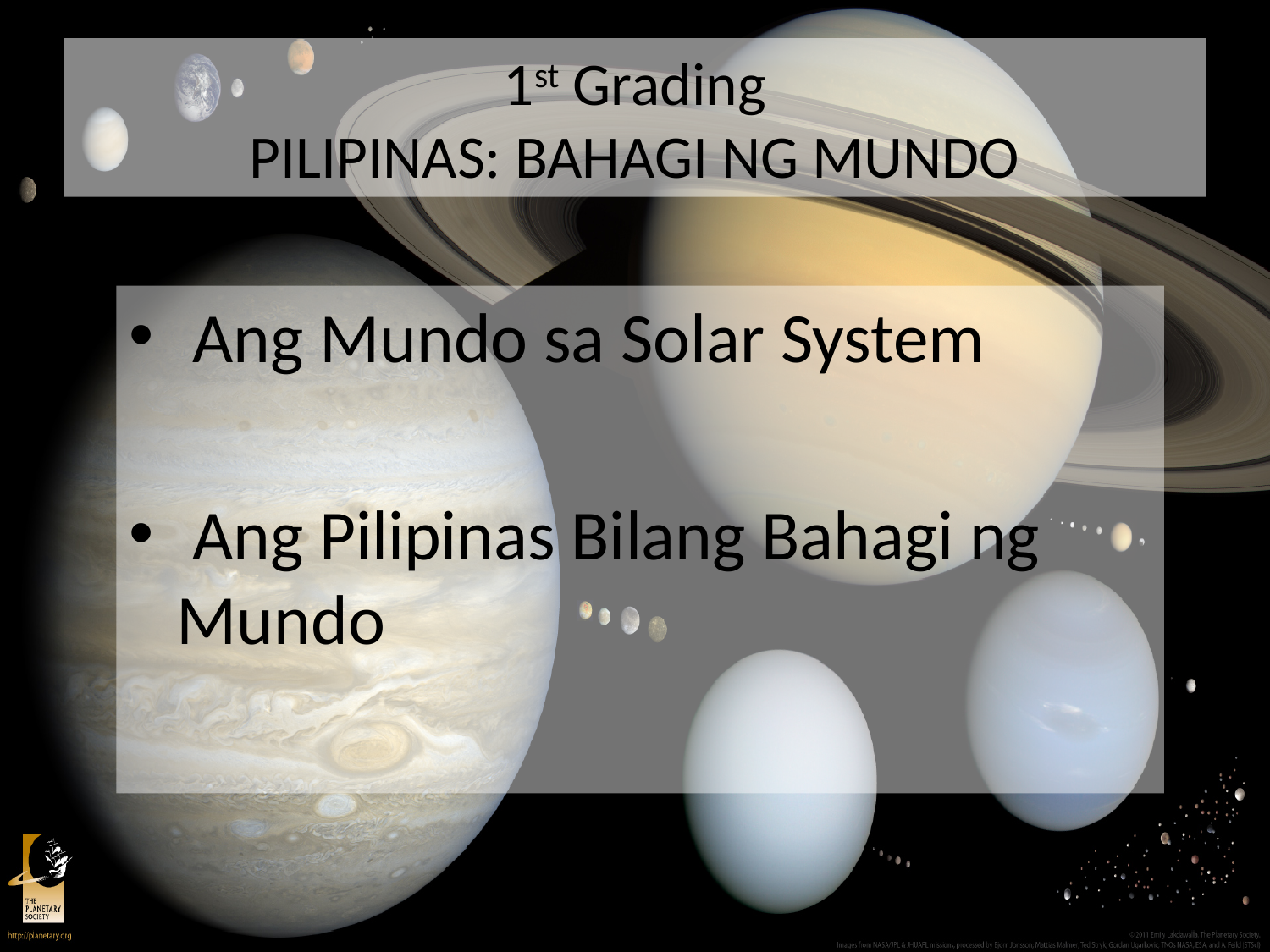

# 1st Grading PILIPINAS: BAHAGI NG MUNDO
 Ang Mundo sa Solar System

 Ang Pilipinas Bilang Bahagi ng Mundo